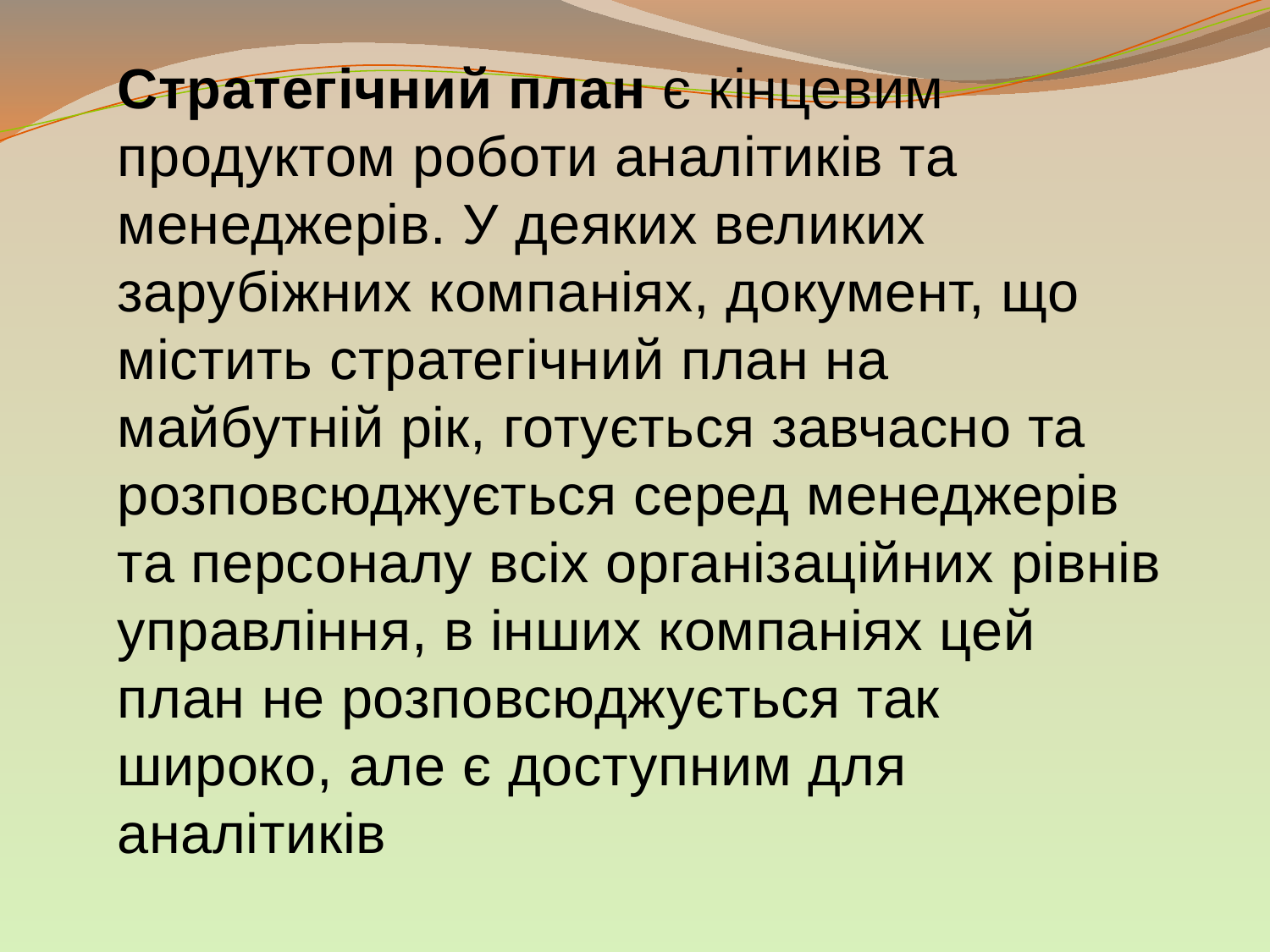

Стратегічний план є кінцевим продуктом роботи аналітиків та менеджерів. У деяких великих зарубіжних компаніях, документ, що містить стратегічний план на майбутній рік, готується завчасно та розповсюджується серед менеджерів та персоналу всіх організаційних рівнів управління, в інших компаніях цей план не розповсюджується так широко, але є доступним для аналітиків